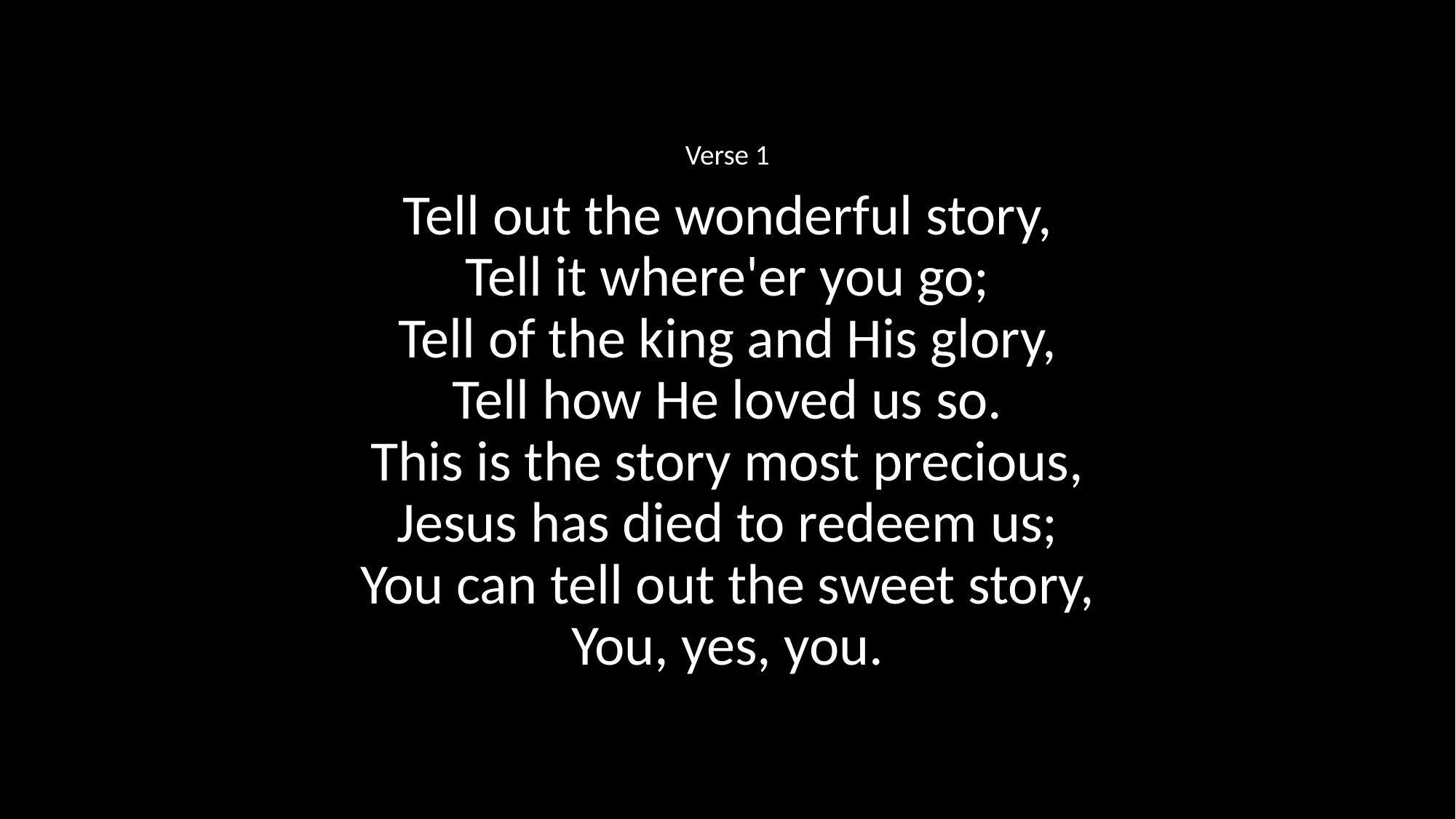

Verse 1
Tell out the wonderful story,
Tell it where'er you go;
Tell of the king and His glory,
Tell how He loved us so.
This is the story most precious,
Jesus has died to redeem us;
You can tell out the sweet story,
You, yes, you.